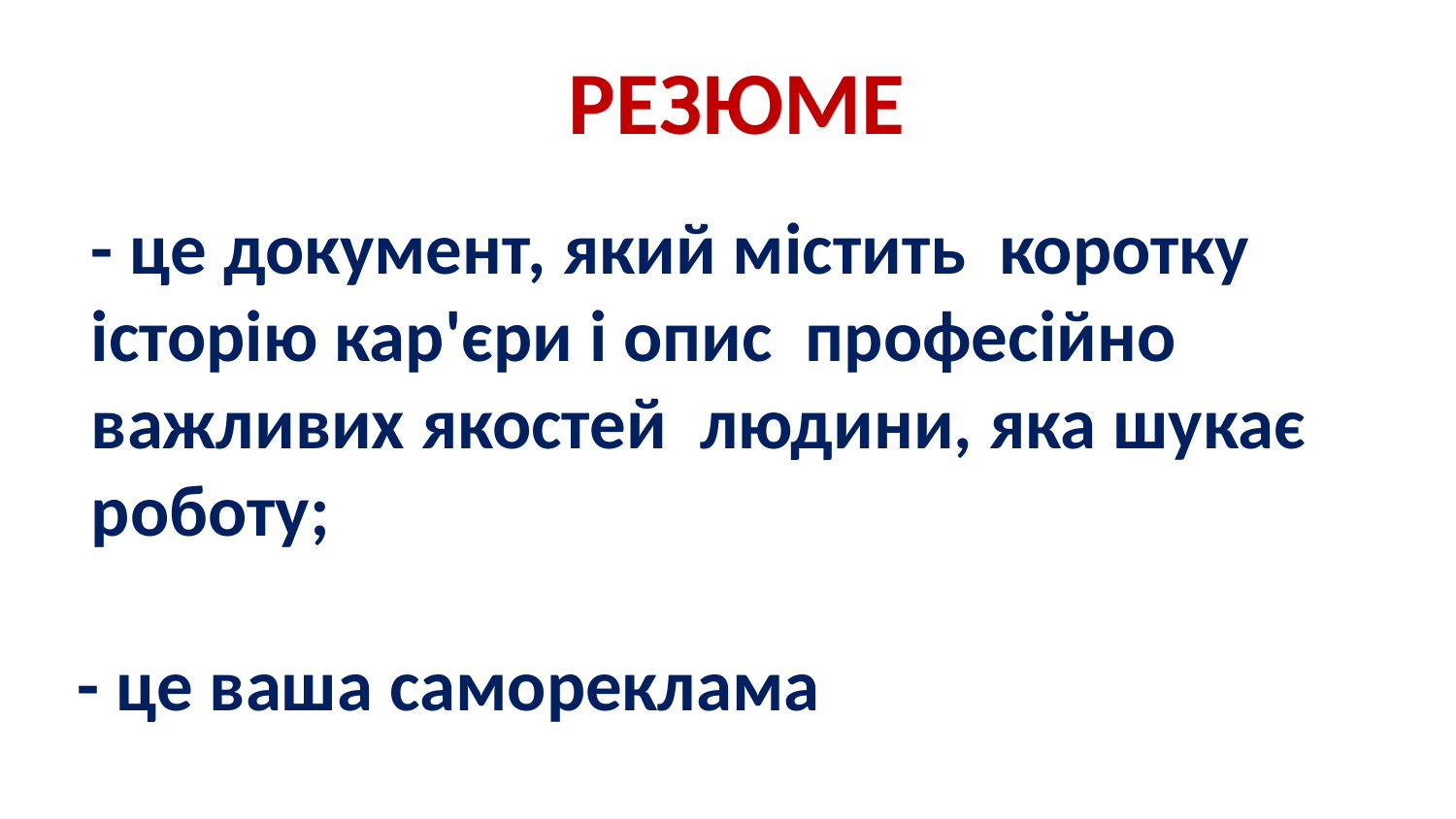

РЕЗЮМЕ
- це документ, який містить  коротку історію кар'єри і опис  професійно важливих якостей  людини, яка шукає роботу;

- це ваша самореклама